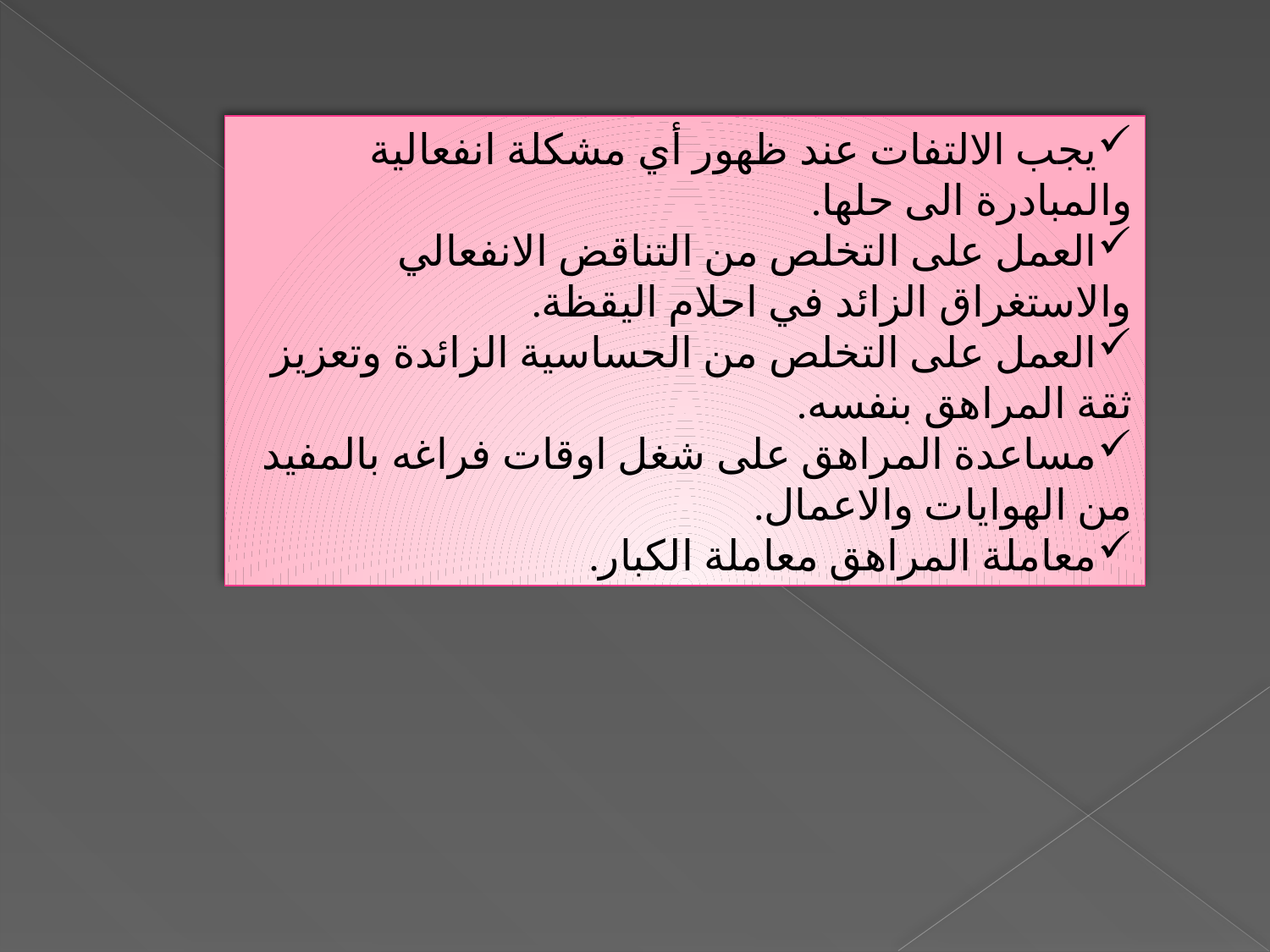

يجب الالتفات عند ظهور أي مشكلة انفعالية والمبادرة الى حلها.
العمل على التخلص من التناقض الانفعالي والاستغراق الزائد في احلام اليقظة.
العمل على التخلص من الحساسية الزائدة وتعزيز ثقة المراهق بنفسه.
مساعدة المراهق على شغل اوقات فراغه بالمفيد من الهوايات والاعمال.
معاملة المراهق معاملة الكبار.